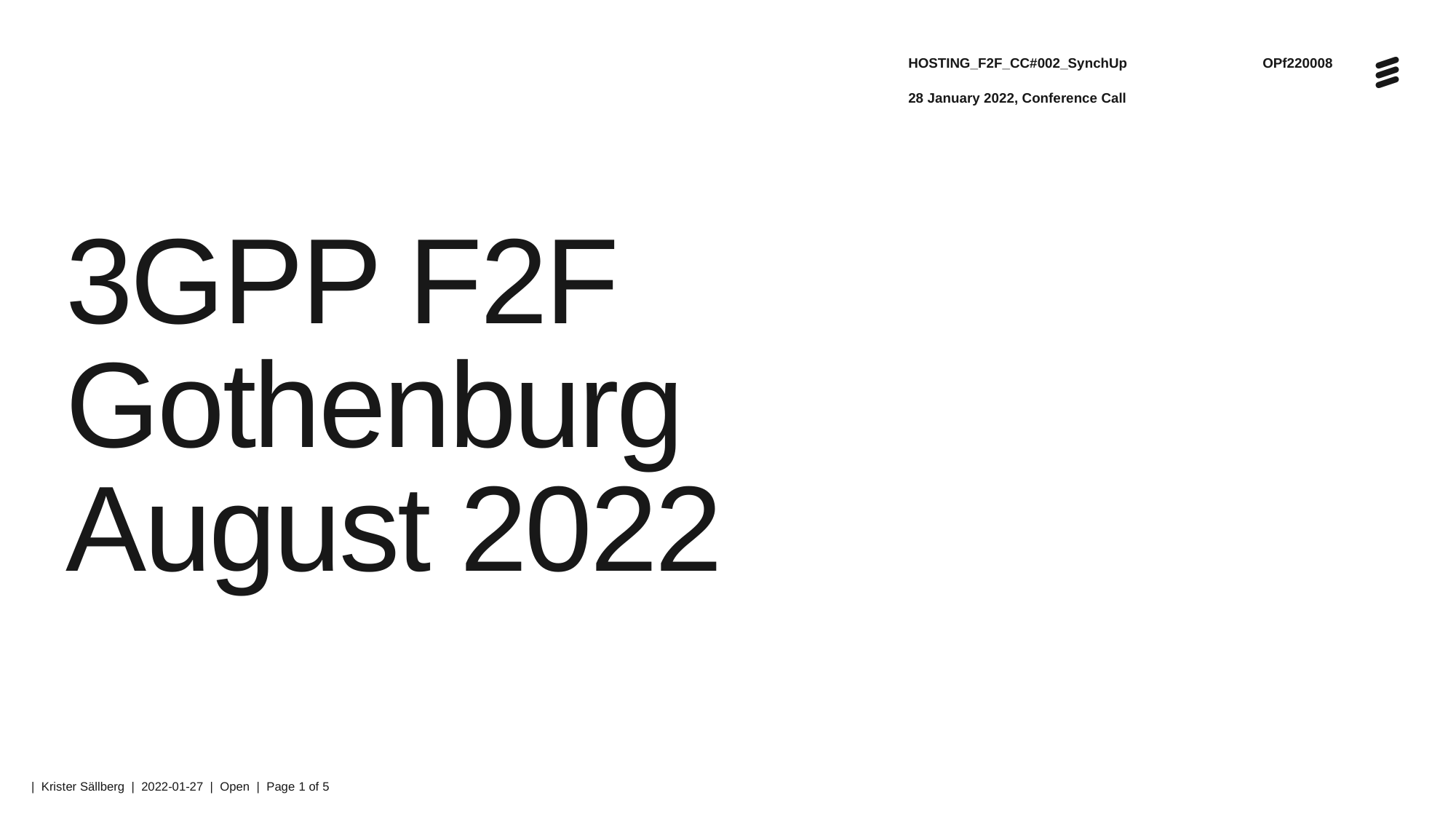

HOSTING_F2F_CC#002_SynchUp	OPf220008
28 January 2022, Conference Call
# 3GPP F2F Gothenburg August 2022